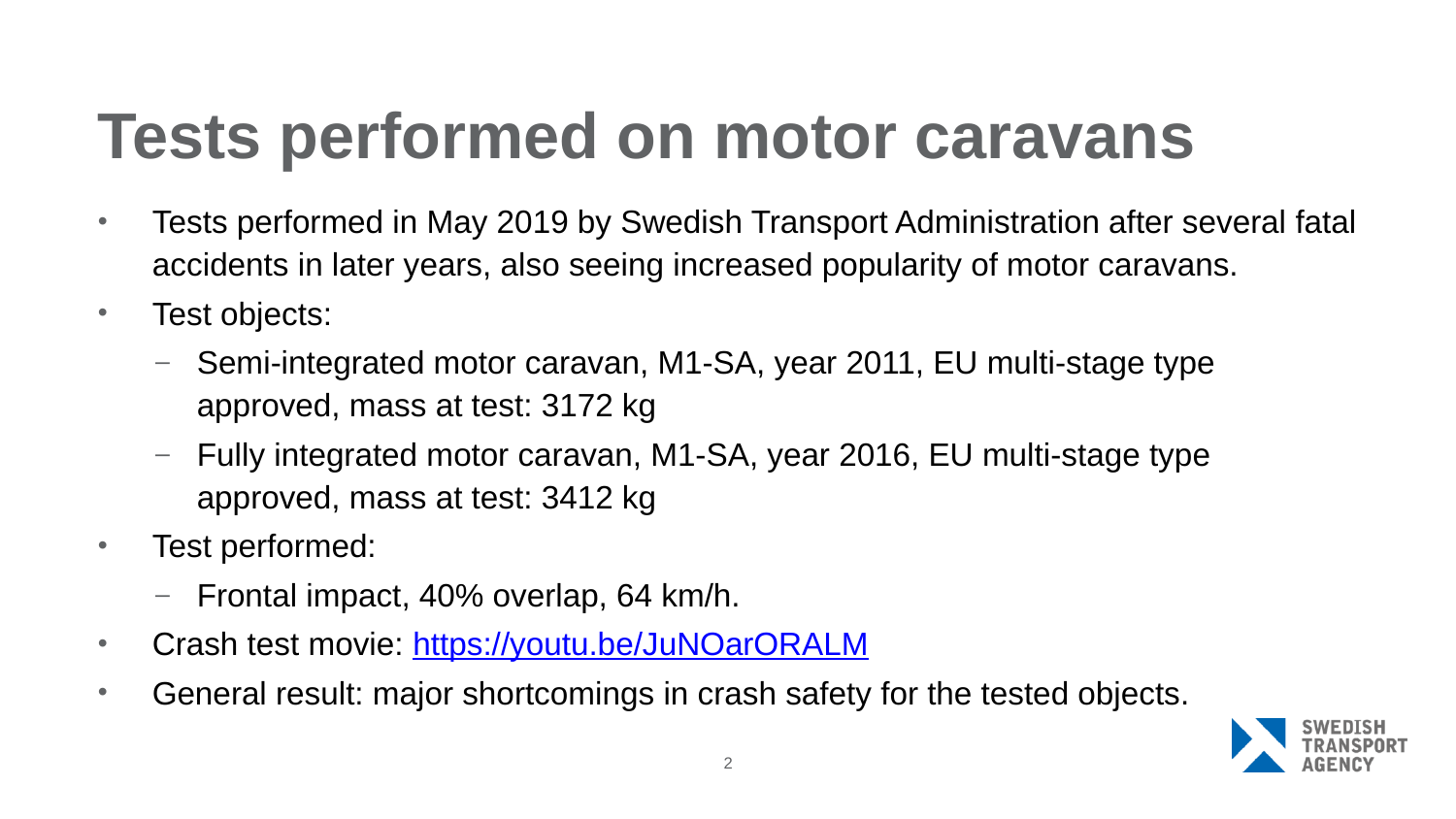

# Tests performed on motor caravans
Tests performed in May 2019 by Swedish Transport Administration after several fatal accidents in later years, also seeing increased popularity of motor caravans.
Test objects:
Semi-integrated motor caravan, M1-SA, year 2011, EU multi-stage type approved, mass at test: 3172 kg
Fully integrated motor caravan, M1-SA, year 2016, EU multi-stage type approved, mass at test: 3412 kg
Test performed:
Frontal impact, 40% overlap, 64 km/h.
Crash test movie: https://youtu.be/JuNOarORALM
General result: major shortcomings in crash safety for the tested objects.
2